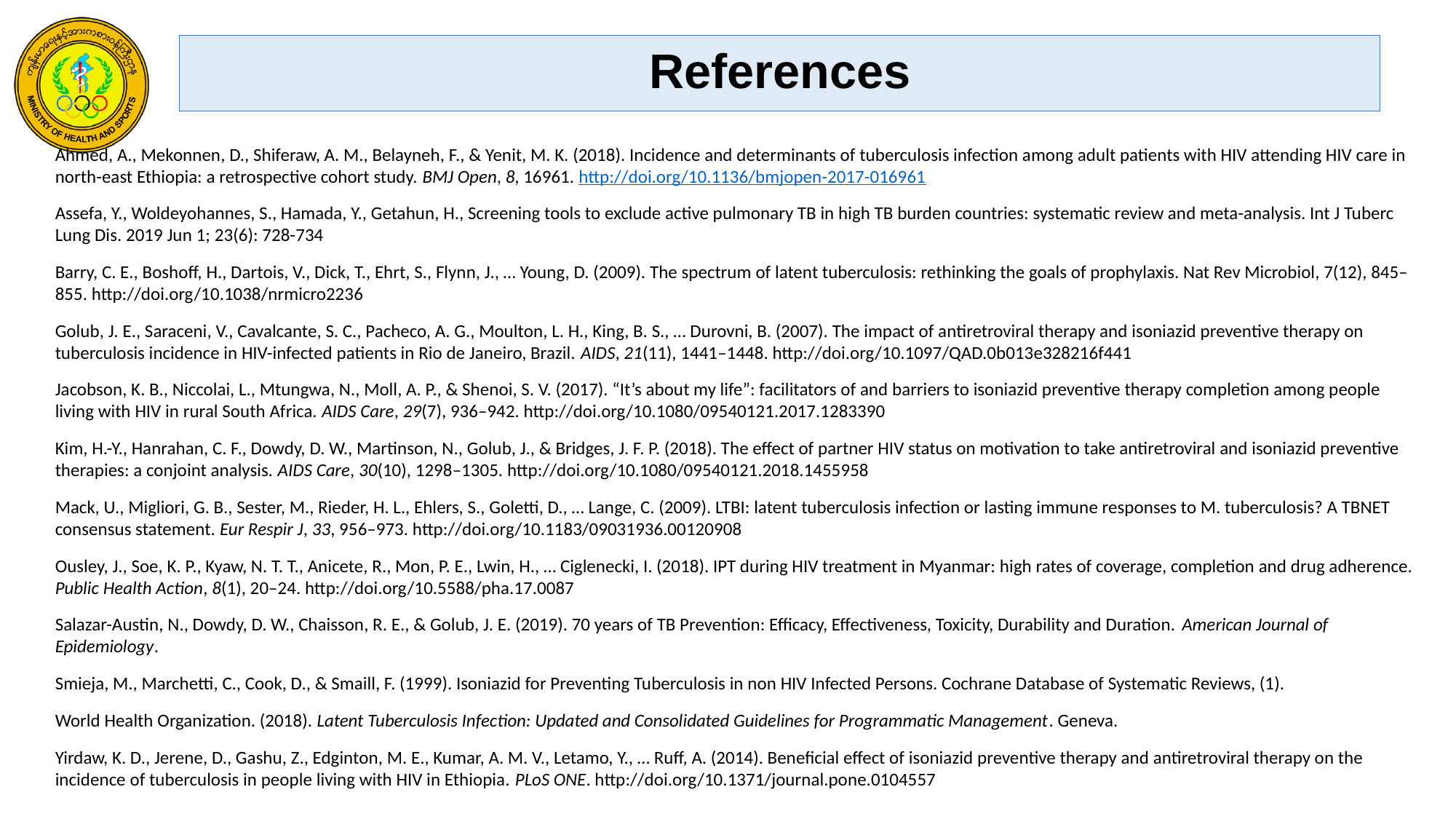

# References
Ahmed, A., Mekonnen, D., Shiferaw, A. M., Belayneh, F., & Yenit, M. K. (2018). Incidence and determinants of tuberculosis infection among adult patients with HIV attending HIV care in north-east Ethiopia: a retrospective cohort study. BMJ Open, 8, 16961. http://doi.org/10.1136/bmjopen-2017-016961
Assefa, Y., Woldeyohannes, S., Hamada, Y., Getahun, H., Screening tools to exclude active pulmonary TB in high TB burden countries: systematic review and meta-analysis. Int J Tuberc Lung Dis. 2019 Jun 1; 23(6): 728-734
Barry, C. E., Boshoff, H., Dartois, V., Dick, T., Ehrt, S., Flynn, J., … Young, D. (2009). The spectrum of latent tuberculosis: rethinking the goals of prophylaxis. Nat Rev Microbiol, 7(12), 845–855. http://doi.org/10.1038/nrmicro2236
Golub, J. E., Saraceni, V., Cavalcante, S. C., Pacheco, A. G., Moulton, L. H., King, B. S., … Durovni, B. (2007). The impact of antiretroviral therapy and isoniazid preventive therapy on tuberculosis incidence in HIV-infected patients in Rio de Janeiro, Brazil. AIDS, 21(11), 1441–1448. http://doi.org/10.1097/QAD.0b013e328216f441
Jacobson, K. B., Niccolai, L., Mtungwa, N., Moll, A. P., & Shenoi, S. V. (2017). “It’s about my life”: facilitators of and barriers to isoniazid preventive therapy completion among people living with HIV in rural South Africa. AIDS Care, 29(7), 936–942. http://doi.org/10.1080/09540121.2017.1283390
Kim, H.-Y., Hanrahan, C. F., Dowdy, D. W., Martinson, N., Golub, J., & Bridges, J. F. P. (2018). The effect of partner HIV status on motivation to take antiretroviral and isoniazid preventive therapies: a conjoint analysis. AIDS Care, 30(10), 1298–1305. http://doi.org/10.1080/09540121.2018.1455958
Mack, U., Migliori, G. B., Sester, M., Rieder, H. L., Ehlers, S., Goletti, D., … Lange, C. (2009). LTBI: latent tuberculosis infection or lasting immune responses to M. tuberculosis? A TBNET consensus statement. Eur Respir J, 33, 956–973. http://doi.org/10.1183/09031936.00120908
Ousley, J., Soe, K. P., Kyaw, N. T. T., Anicete, R., Mon, P. E., Lwin, H., … Ciglenecki, I. (2018). IPT during HIV treatment in Myanmar: high rates of coverage, completion and drug adherence. Public Health Action, 8(1), 20–24. http://doi.org/10.5588/pha.17.0087
Salazar-Austin, N., Dowdy, D. W., Chaisson, R. E., & Golub, J. E. (2019). 70 years of TB Prevention: Efficacy, Effectiveness, Toxicity, Durability and Duration. American Journal of Epidemiology.
Smieja, M., Marchetti, C., Cook, D., & Smaill, F. (1999). Isoniazid for Preventing Tuberculosis in non HIV Infected Persons. Cochrane Database of Systematic Reviews, (1).
World Health Organization. (2018). Latent Tuberculosis Infection: Updated and Consolidated Guidelines for Programmatic Management. Geneva.
Yirdaw, K. D., Jerene, D., Gashu, Z., Edginton, M. E., Kumar, A. M. V., Letamo, Y., … Ruff, A. (2014). Beneficial effect of isoniazid preventive therapy and antiretroviral therapy on the incidence of tuberculosis in people living with HIV in Ethiopia. PLoS ONE. http://doi.org/10.1371/journal.pone.0104557